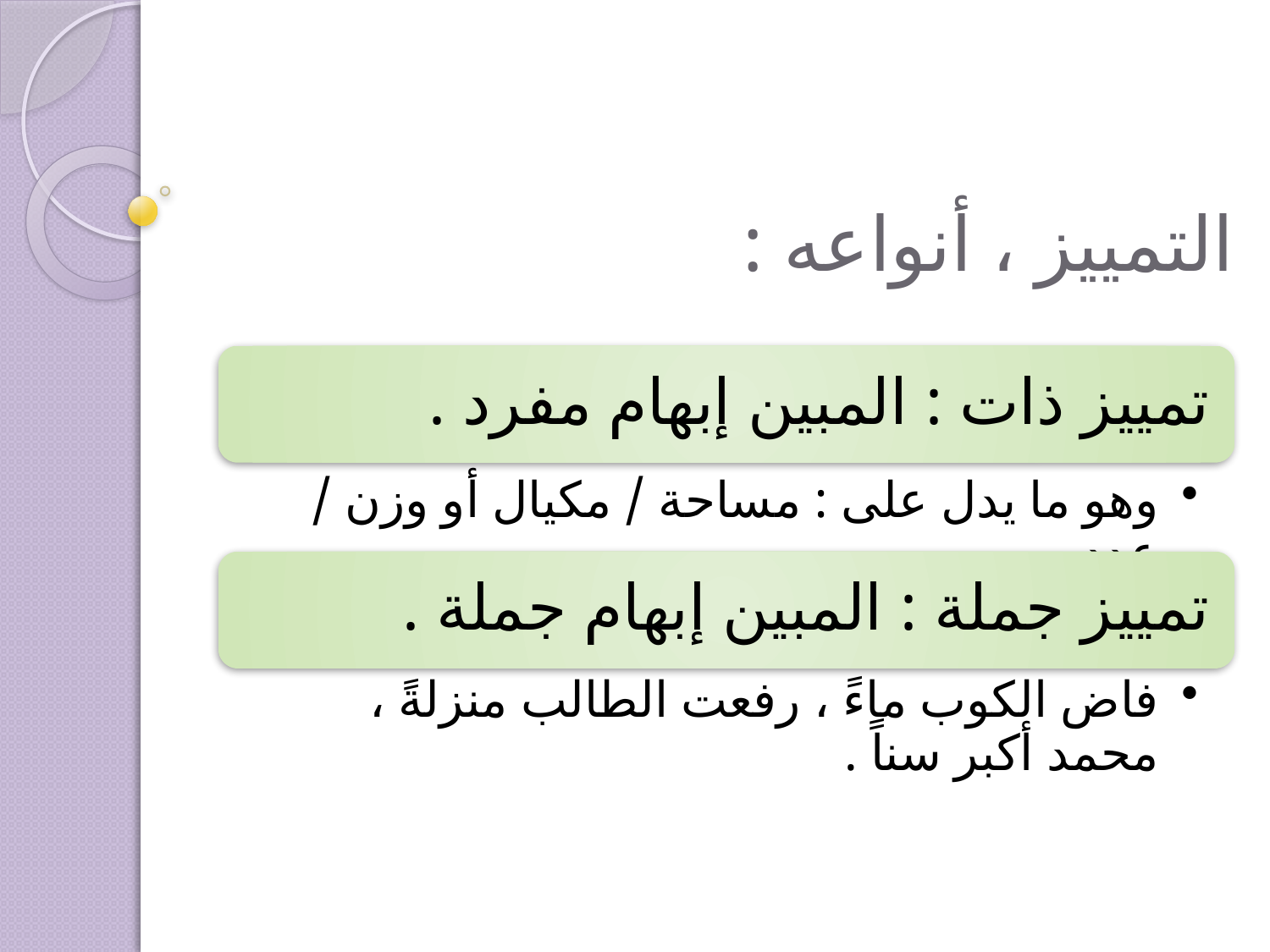

# التمييز ، أنواعه :
تمييز ذات : المبين إبهام مفرد .
وهو ما يدل على : مساحة / مكيال أو وزن / عدد .
تمييز جملة : المبين إبهام جملة .
فاض الكوب ماءً ، رفعت الطالب منزلةً ، محمد أكبر سناً .